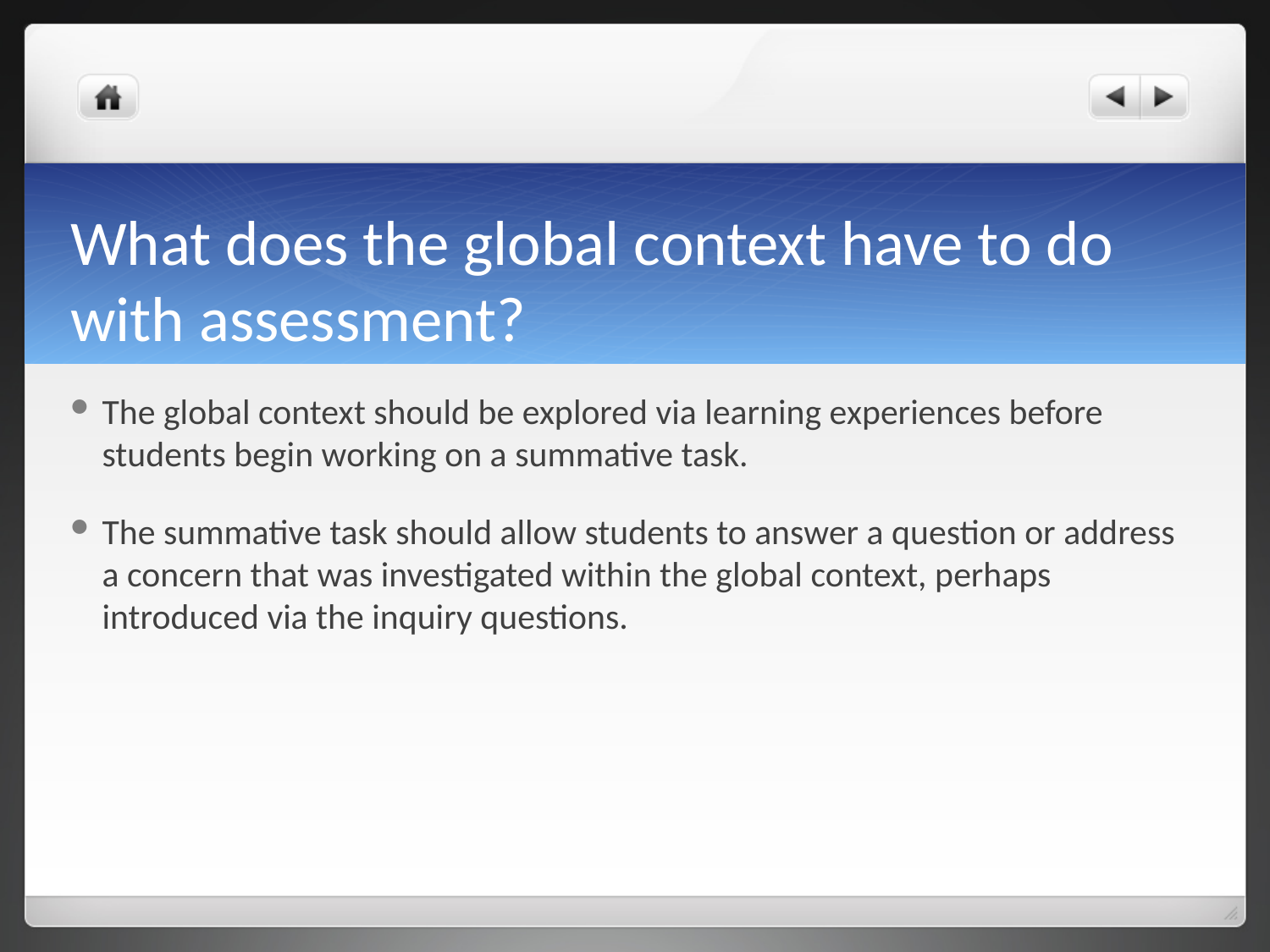

# What does the global context have to do with assessment?
The global context should be explored via learning experiences before students begin working on a summative task.
The summative task should allow students to answer a question or address a concern that was investigated within the global context, perhaps introduced via the inquiry questions.